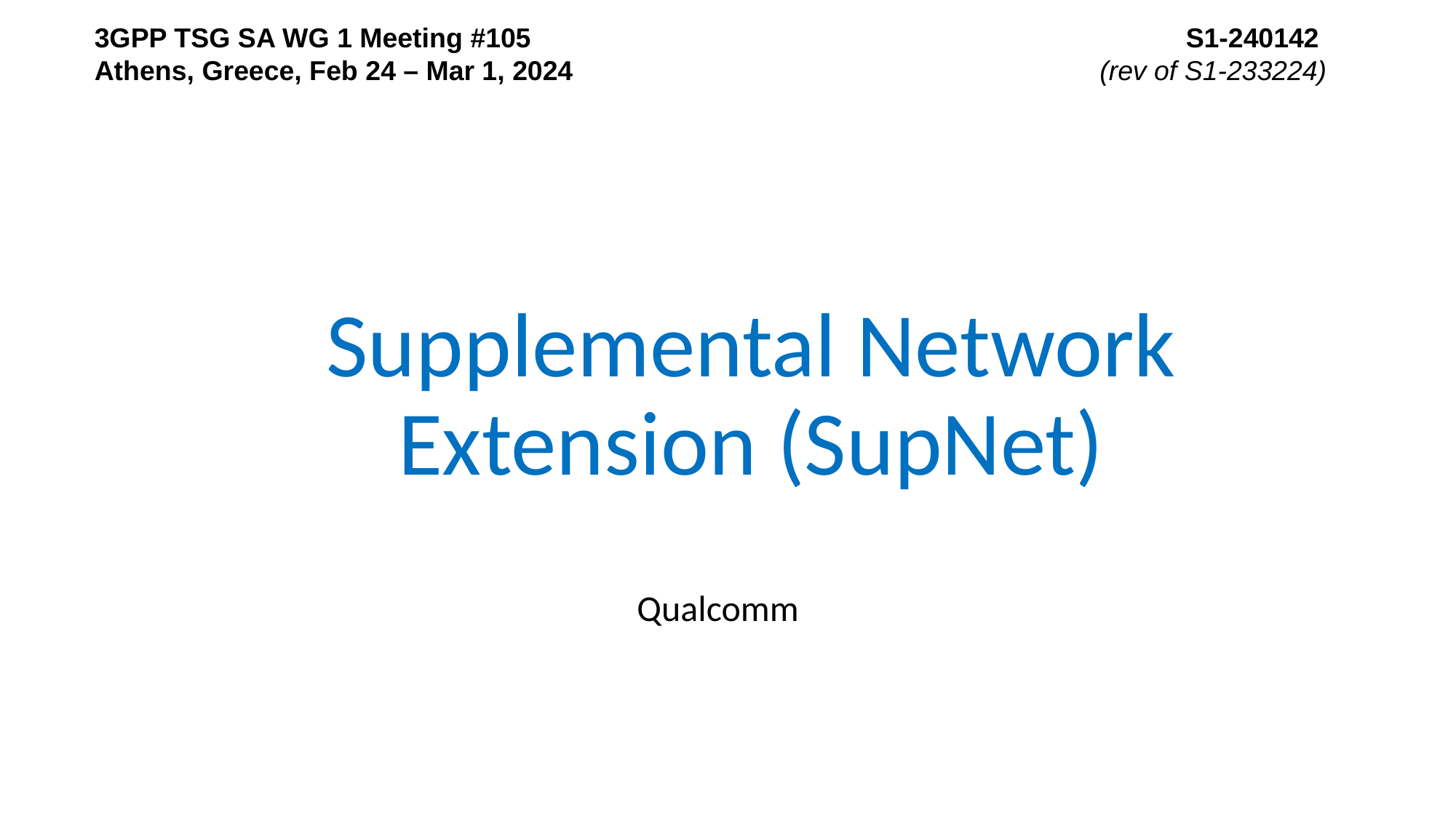

3GPP TSG SA WG 1 Meeting #105						S1-240142
Athens, Greece, Feb 24 – Mar 1, 2024 	            			 	   (rev of S1-233224)
# Supplemental Network Extension (SupNet)
Qualcomm